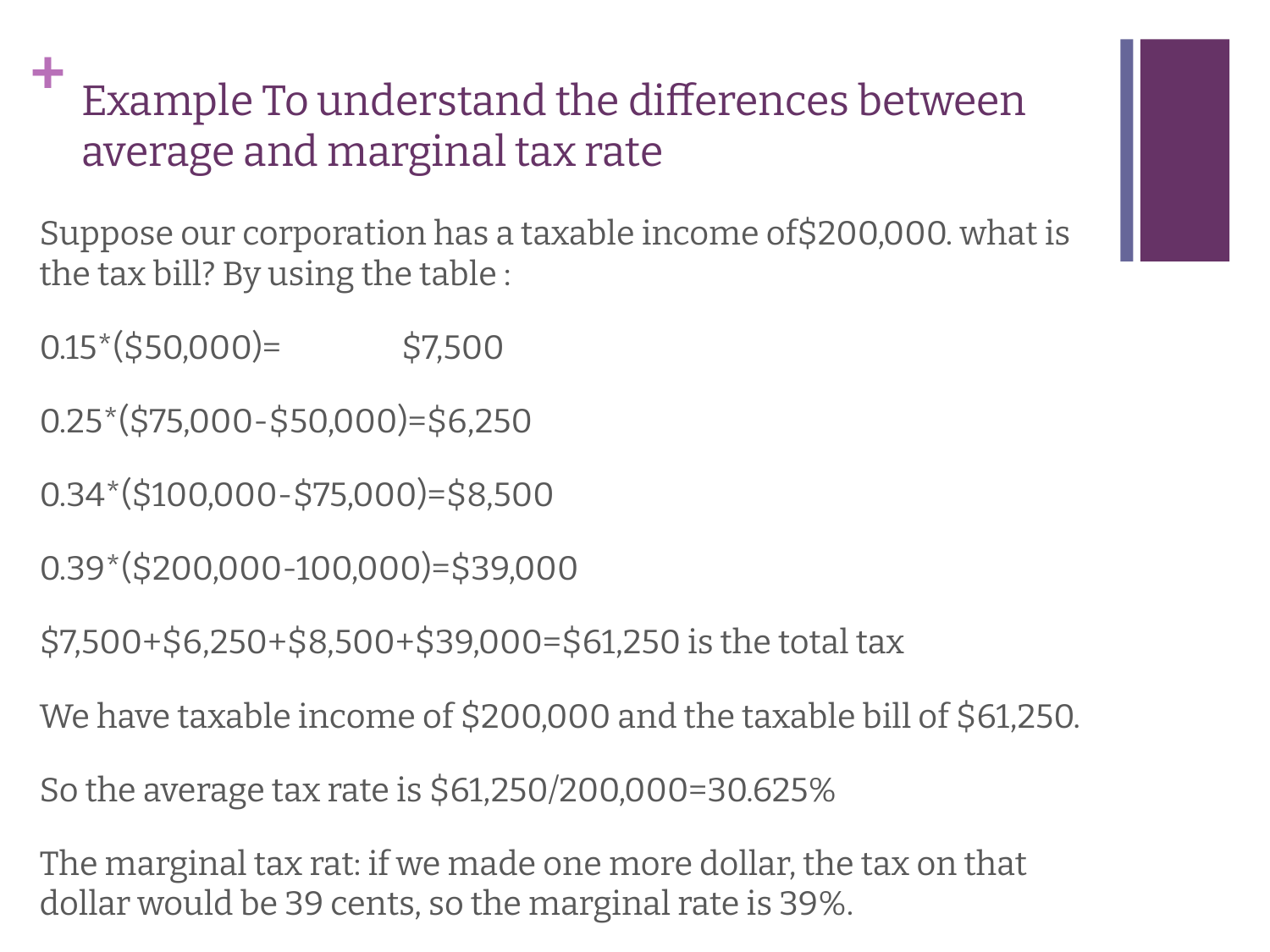

# Example To understand the differences between average and marginal tax rate
Suppose our corporation has a taxable income of$200,000. what is the tax bill? By using the table :
0.15*($50,000)= 	$7,500
0.25*($75,000-$50,000)=$6,250
0.34*($100,000-$75,000)=$8,500
0.39*($200,000-100,000)=$39,000
$7,500+$6,250+$8,500+$39,000=$61,250 is the total tax
We have taxable income of $200,000 and the taxable bill of $61,250.
So the average tax rate is $61,250/200,000=30.625%
The marginal tax rat: if we made one more dollar, the tax on that dollar would be 39 cents, so the marginal rate is 39%.